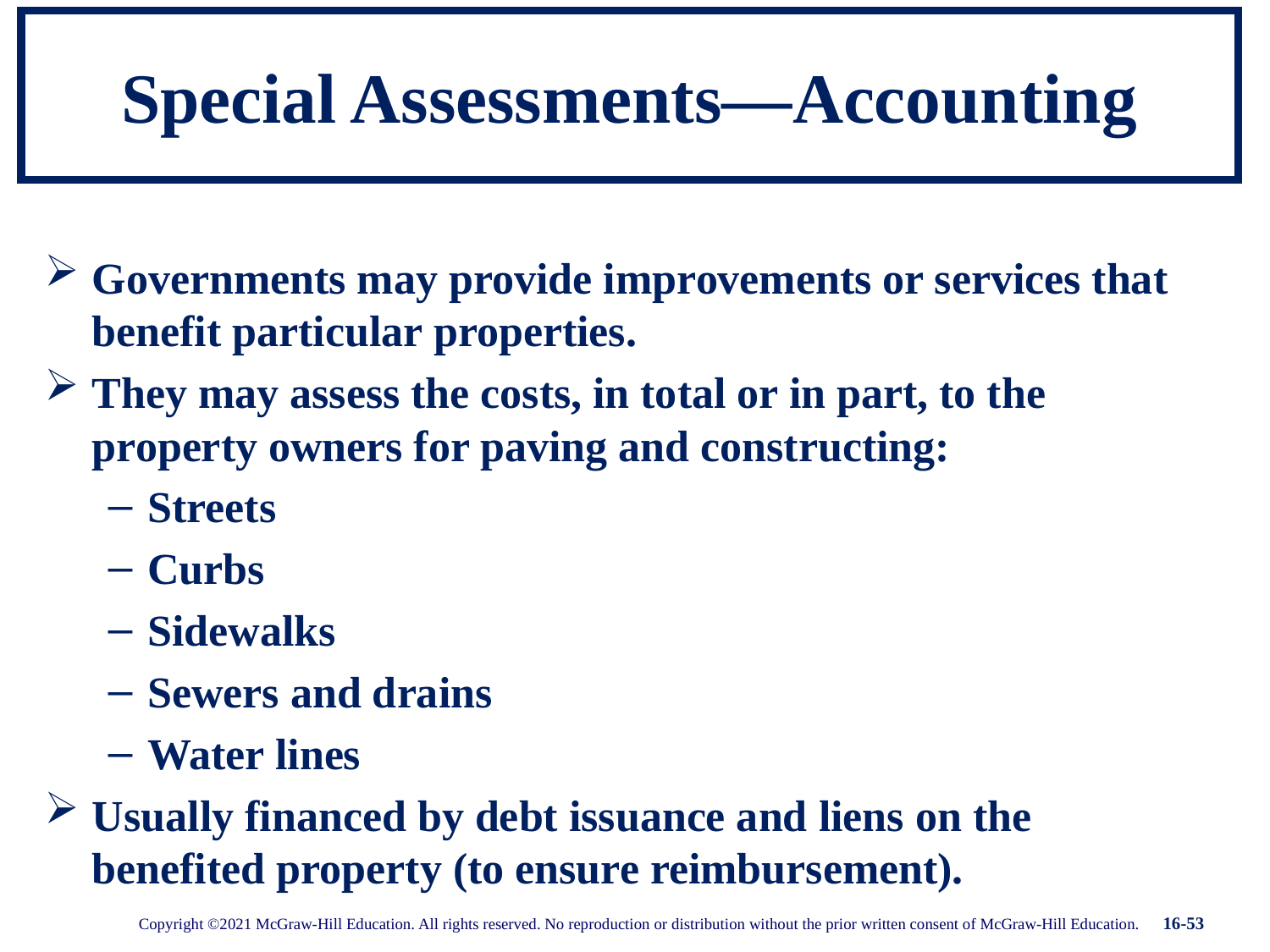

# Special Assessments—Accounting
Governments may provide improvements or services that benefit particular properties.
They may assess the costs, in total or in part, to the property owners for paving and constructing:
Streets
Curbs
Sidewalks
Sewers and drains
Water lines
Usually financed by debt issuance and liens on the benefited property (to ensure reimbursement).
16-53
Copyright ©2021 McGraw-Hill Education. All rights reserved. No reproduction or distribution without the prior written consent of McGraw-Hill Education.